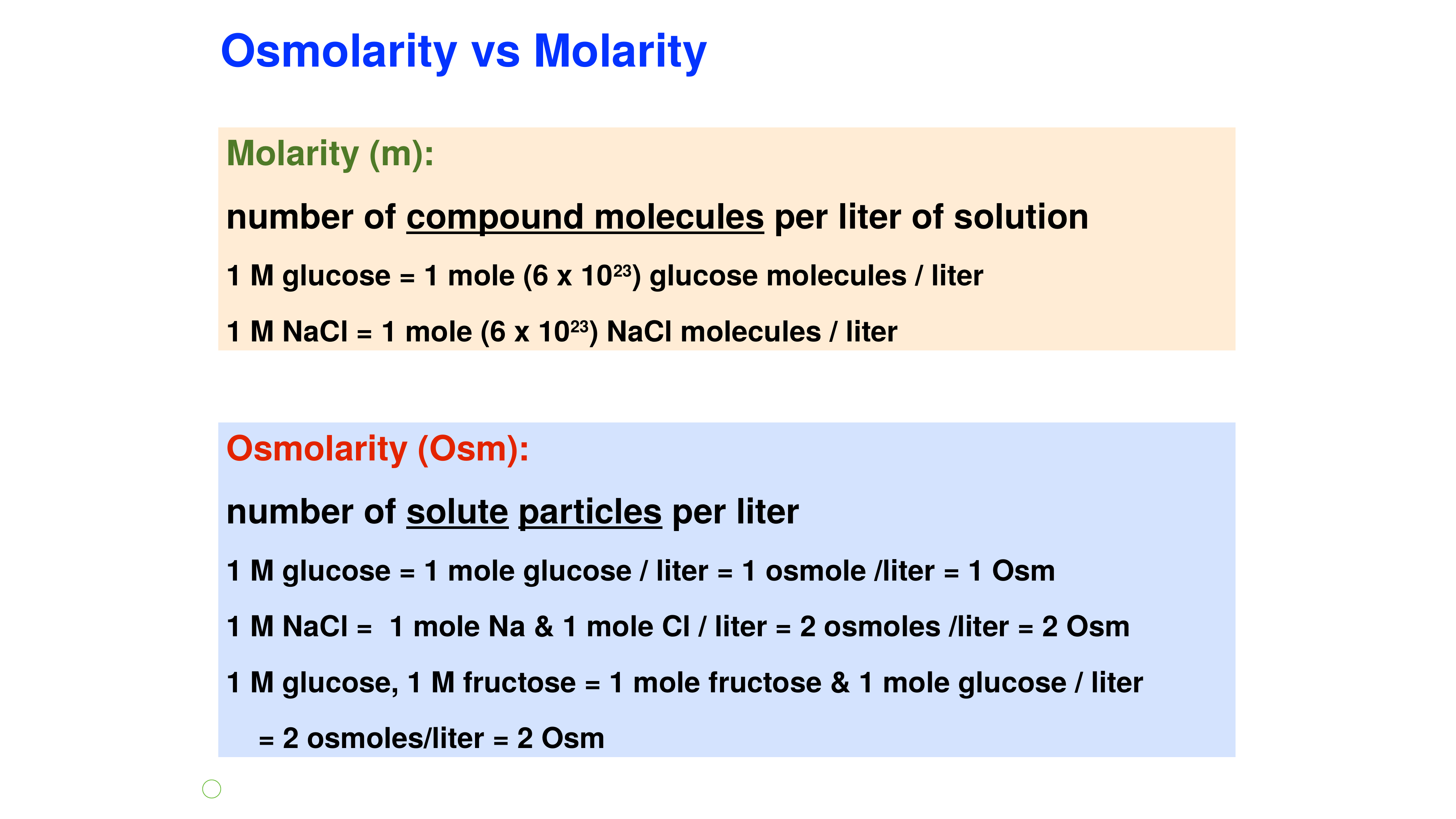

Osmolarity vs Molarity
Molarity (m):
number of compound molecules per liter of solution
1 M glucose = 1 mole (6 x 1023) glucose molecules / liter
1 M NaCl = 1 mole (6 x 1023) NaCl molecules / liter
Osmolarity (Osm):
number of solute particles per liter
1 M glucose = 1 mole glucose / liter = 1 osmole /liter = 1 Osm
1 M NaCl =  1 mole Na & 1 mole Cl / liter = 2 osmoles /liter = 2 Osm
1 M glucose, 1 M fructose = 1 mole fructose & 1 mole glucose / liter
= 2 osmoles/liter = 2 Osm